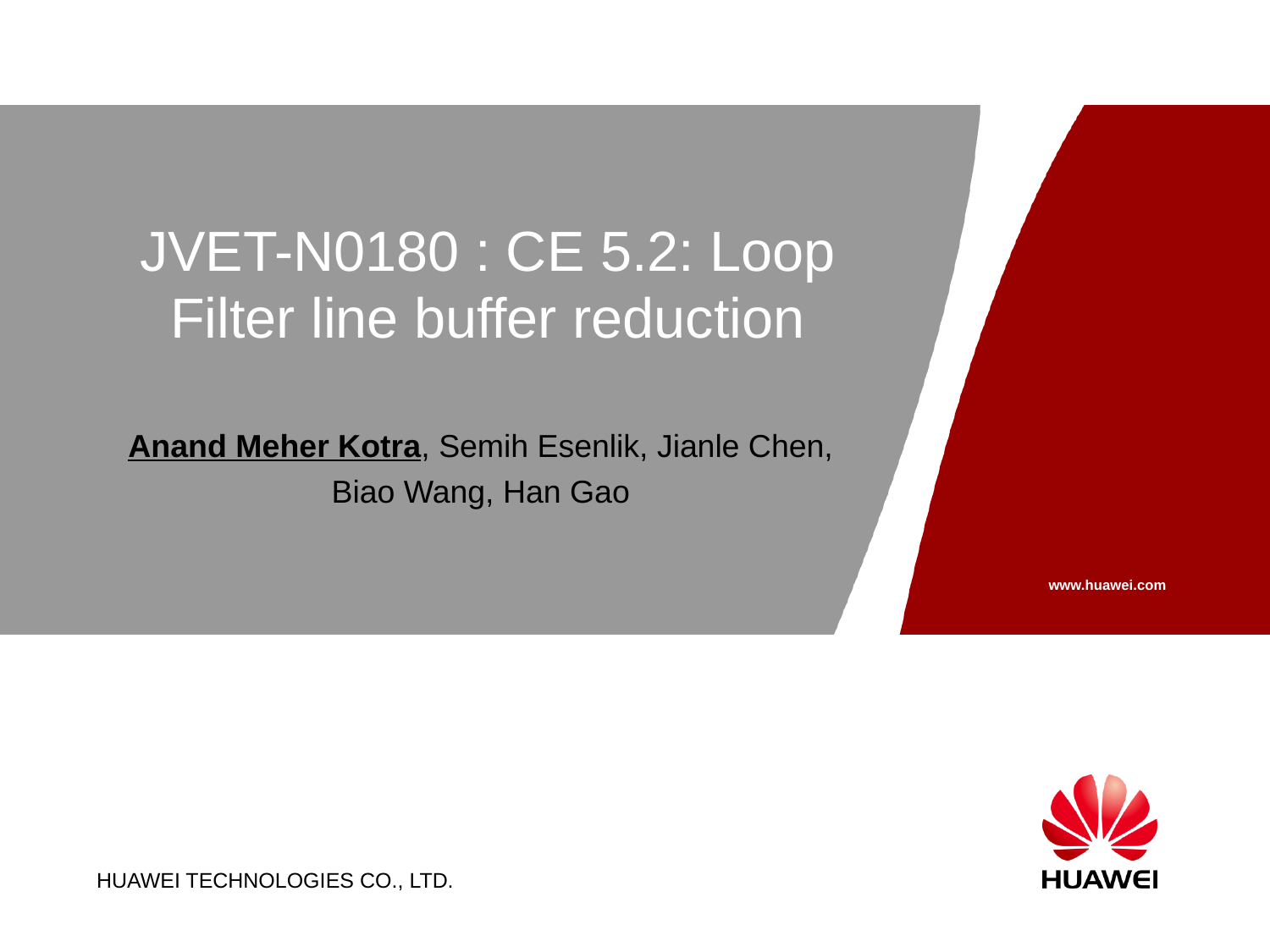

# JVET-N0180 : CE 5.2: Loop Filter line buffer reduction
Anand Meher Kotra, Semih Esenlik, Jianle Chen, Biao Wang, Han Gao